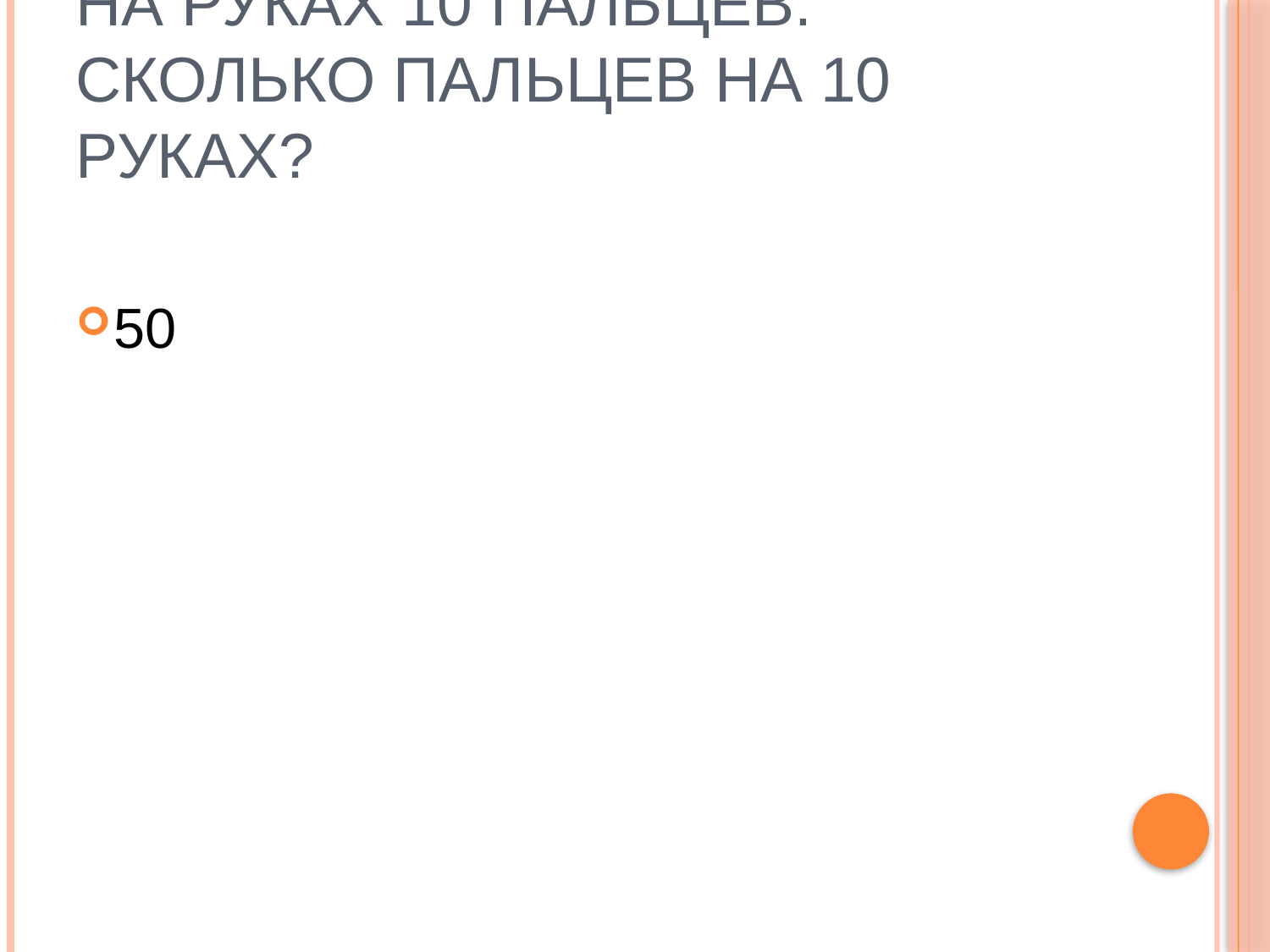

# На руках 10 пальцев. Сколько пальцев на 10 руках?
50